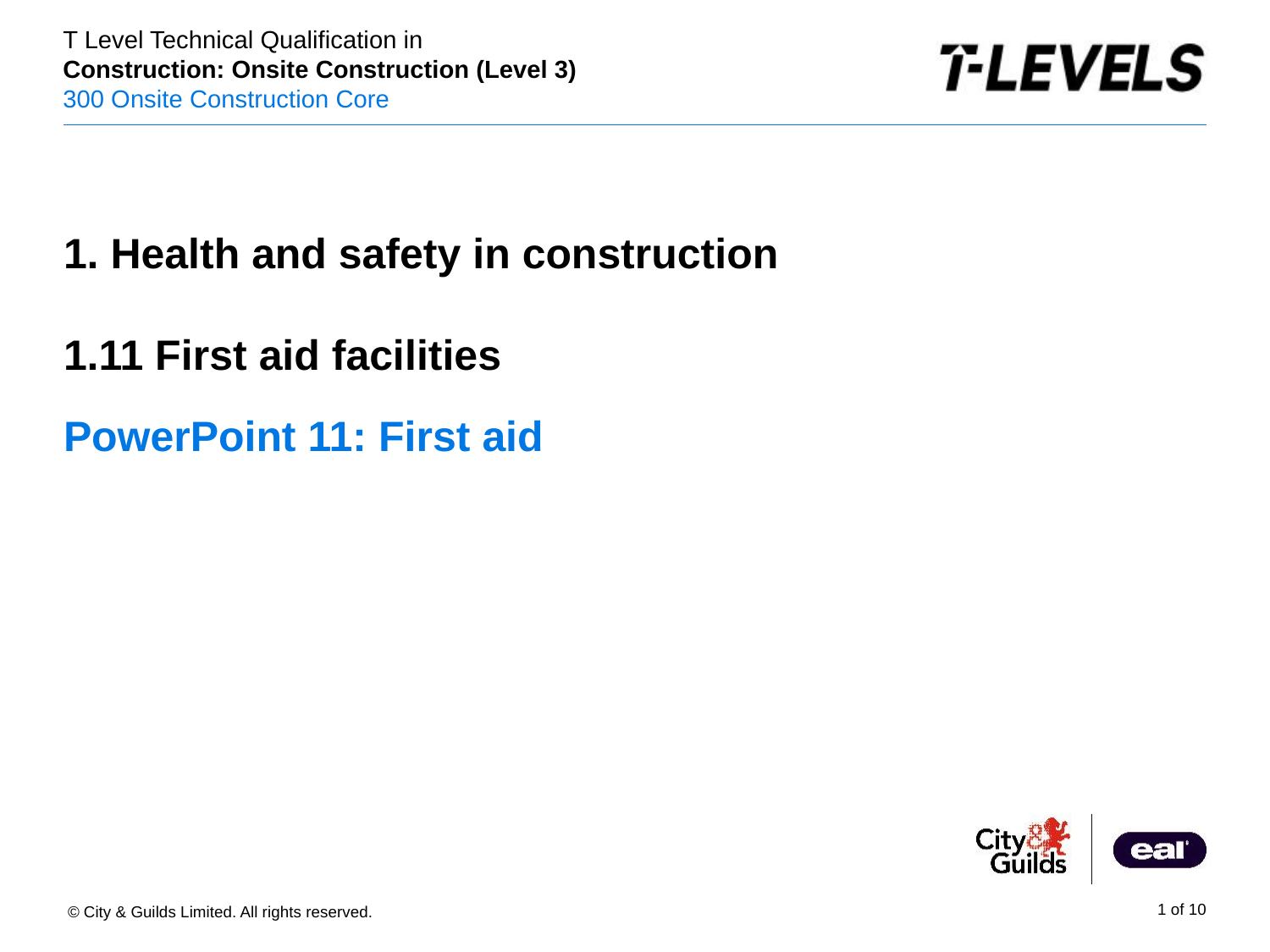

oPowerPoint
1. Health and safety in construction

1.11 First aid facilities
# PowerPoint 11: First aid